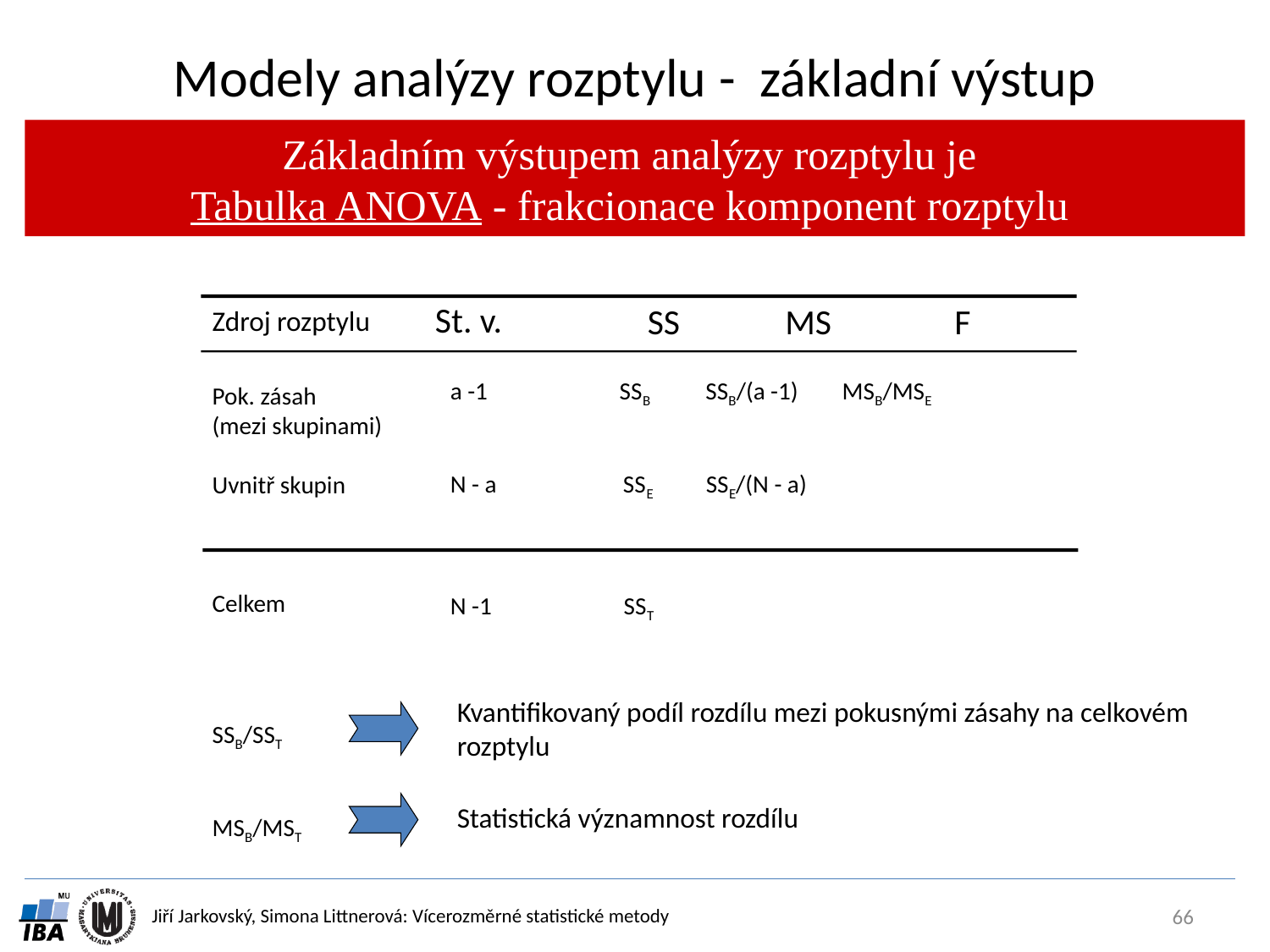

# Modely analýzy rozptylu -  základní výstup
Základním výstupem analýzy rozptylu je
Tabulka ANOVA - frakcionace komponent rozptylu
St. v.
SS
MS
F

Zdroj rozptylu
a -1                        SSB          SSB/(a -1)        MSB/MSE

N - a                       SSE          SSE/(N - a)

N -1                        SST
Pok. zásah
(mezi skupinami)

Uvnitř skupin

Celkem

SSB/SST

MSB/MST
Kvantifikovaný podíl rozdílu mezi pokusnými zásahy na celkovém rozptylu

Statistická významnost rozdílu
66